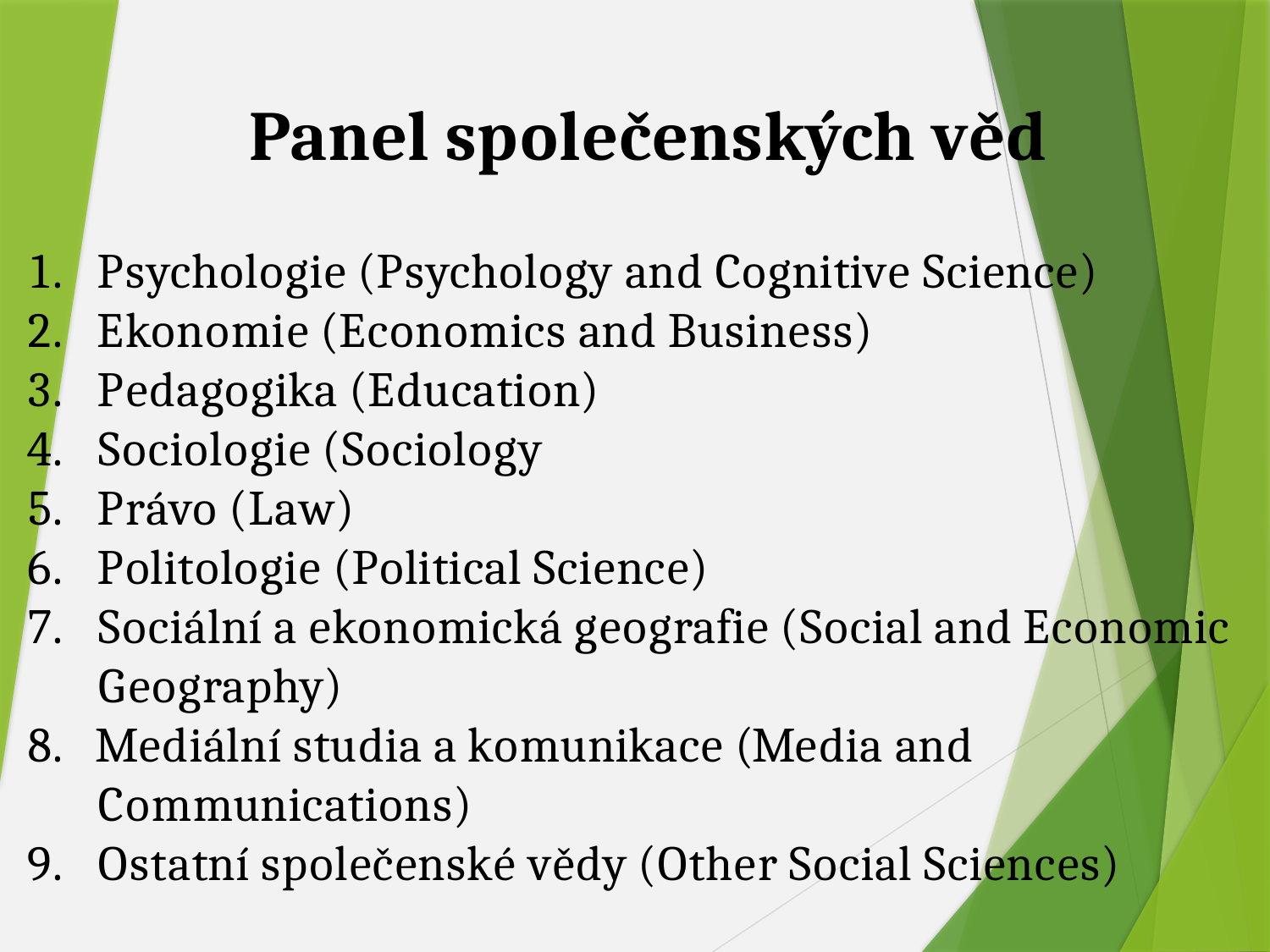

# Panel společenských věd
Psychologie (Psychology and Cognitive Science)
Ekonomie (Economics and Business)
Pedagogika (Education)
Sociologie (Sociology
Právo (Law)
Politologie (Political Science)
Sociální a ekonomická geografie (Social and Economic Geography)
Mediální studia a komunikace (Media and Communications)
Ostatní společenské vědy (Other Social Sciences)